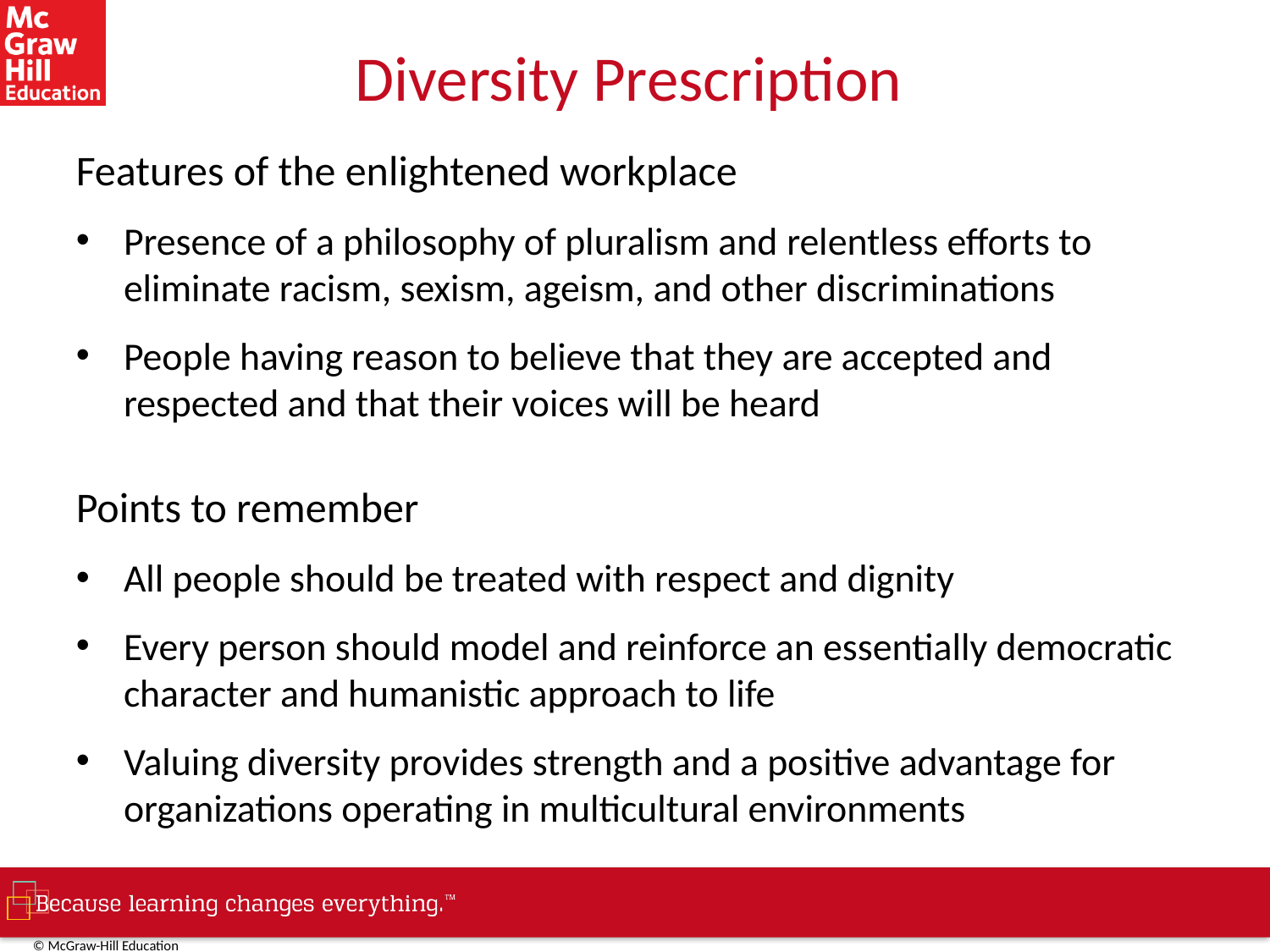

# Diversity Prescription
Features of the enlightened workplace
Presence of a philosophy of pluralism and relentless efforts to eliminate racism, sexism, ageism, and other discriminations
People having reason to believe that they are accepted and respected and that their voices will be heard

Points to remember
All people should be treated with respect and dignity
Every person should model and reinforce an essentially democratic character and humanistic approach to life
Valuing diversity provides strength and a positive advantage for organizations operating in multicultural environments